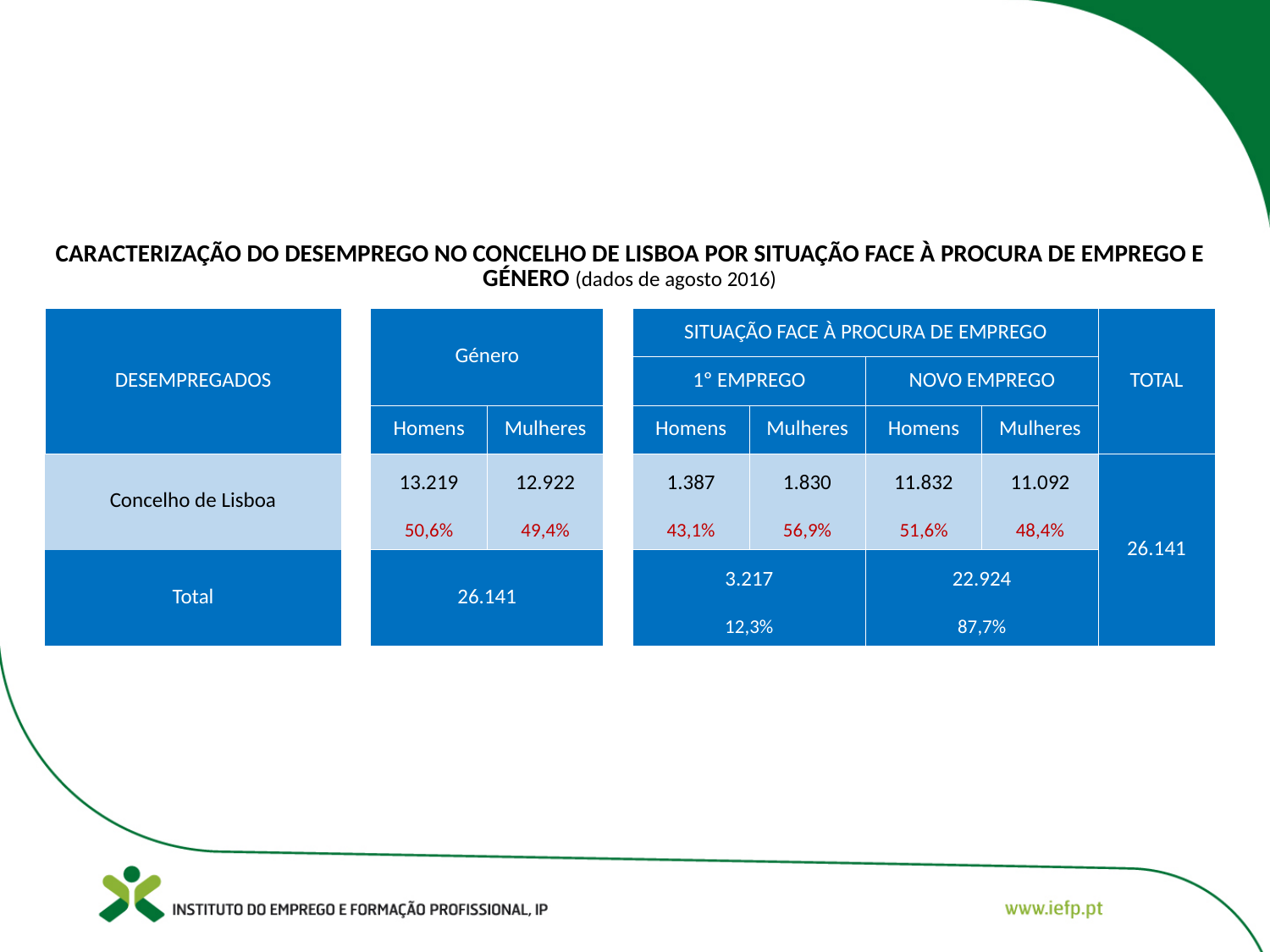

| CARACTERIZAÇÃO DO DESEMPREGO NO CONCELHO DE LISBOA POR SITUAÇÃO FACE À PROCURA DE EMPREGO E GÉNERO (dados de agosto 2016) |  |  |  |  |  |  |  |  |  |
| --- | --- | --- | --- | --- | --- | --- | --- | --- | --- |
| DESEMPREGADOS |  | Género |  |  | SITUAÇÃO FACE À PROCURA DE EMPREGO |  |  |  | TOTAL |
|  |  |  |  |  | 1º EMPREGO |  | NOVO EMPREGO |  |  |
|  |  | Homens | Mulheres |  | Homens | Mulheres | Homens | Mulheres |  |
| Concelho de Lisboa |  | 13.219 | 12.922 |  | 1.387 | 1.830 | 11.832 | 11.092 | 26.141 |
|  |  | 50,6% | 49,4% |  | 43,1% | 56,9% | 51,6% | 48,4% |  |
| Total |  | 26.141 |  |  | 3.217 |  | 22.924 |  |  |
|  |  |  |  |  | 12,3% |  | 87,7% |  |  |